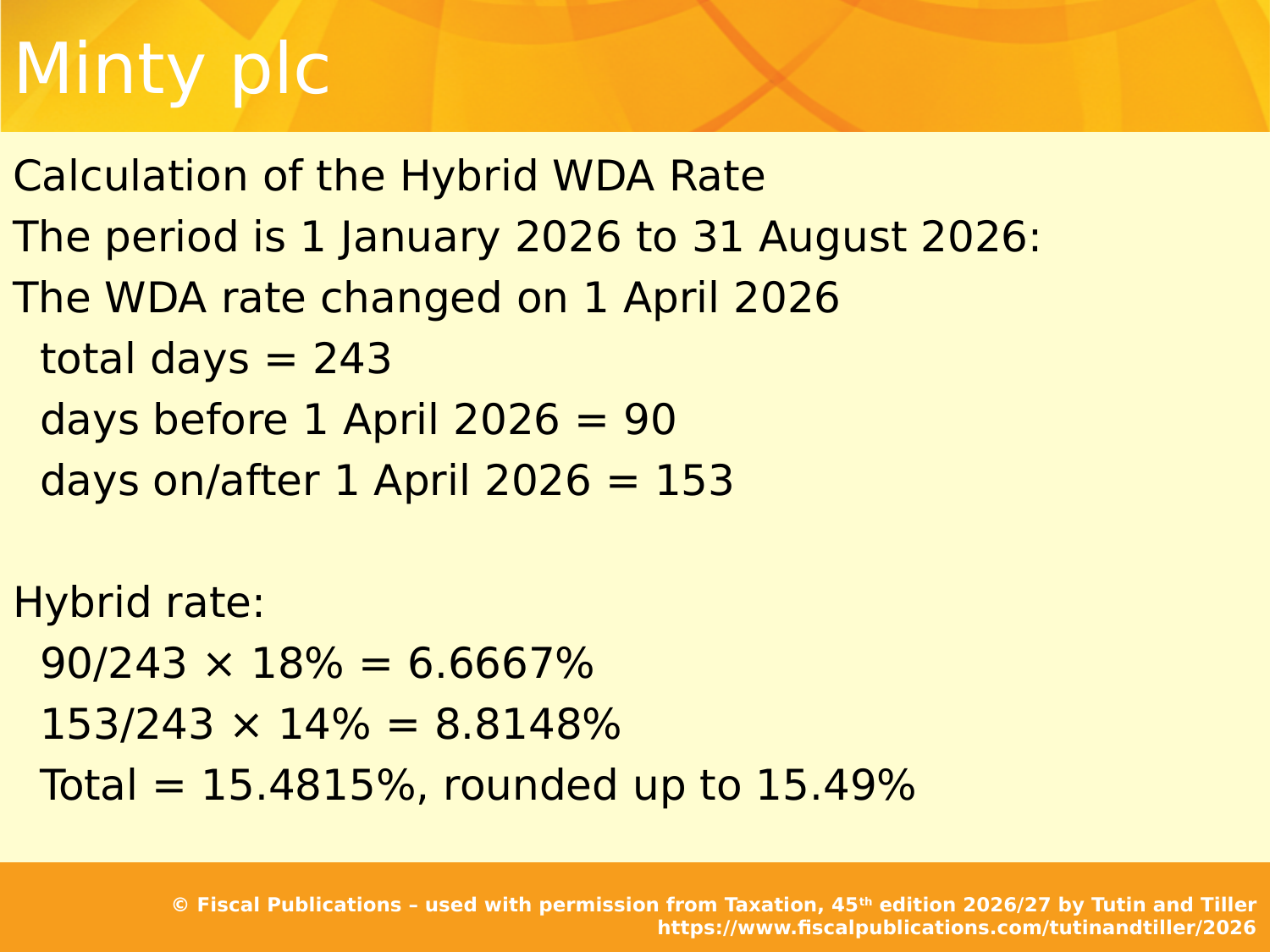

# Minty plc
Calculation of the Hybrid WDA Rate
The period is 1 January 2026 to 31 August 2026:
The WDA rate changed on 1 April 2026
  total days = 243
  days before 1 April 2026 = 90
  days on/after 1 April 2026 = 153

Hybrid rate:
  90/243 × 18% = 6.6667%
  153/243 × 14% = 8.8148%
  Total = 15.4815%, rounded up to 15.49%